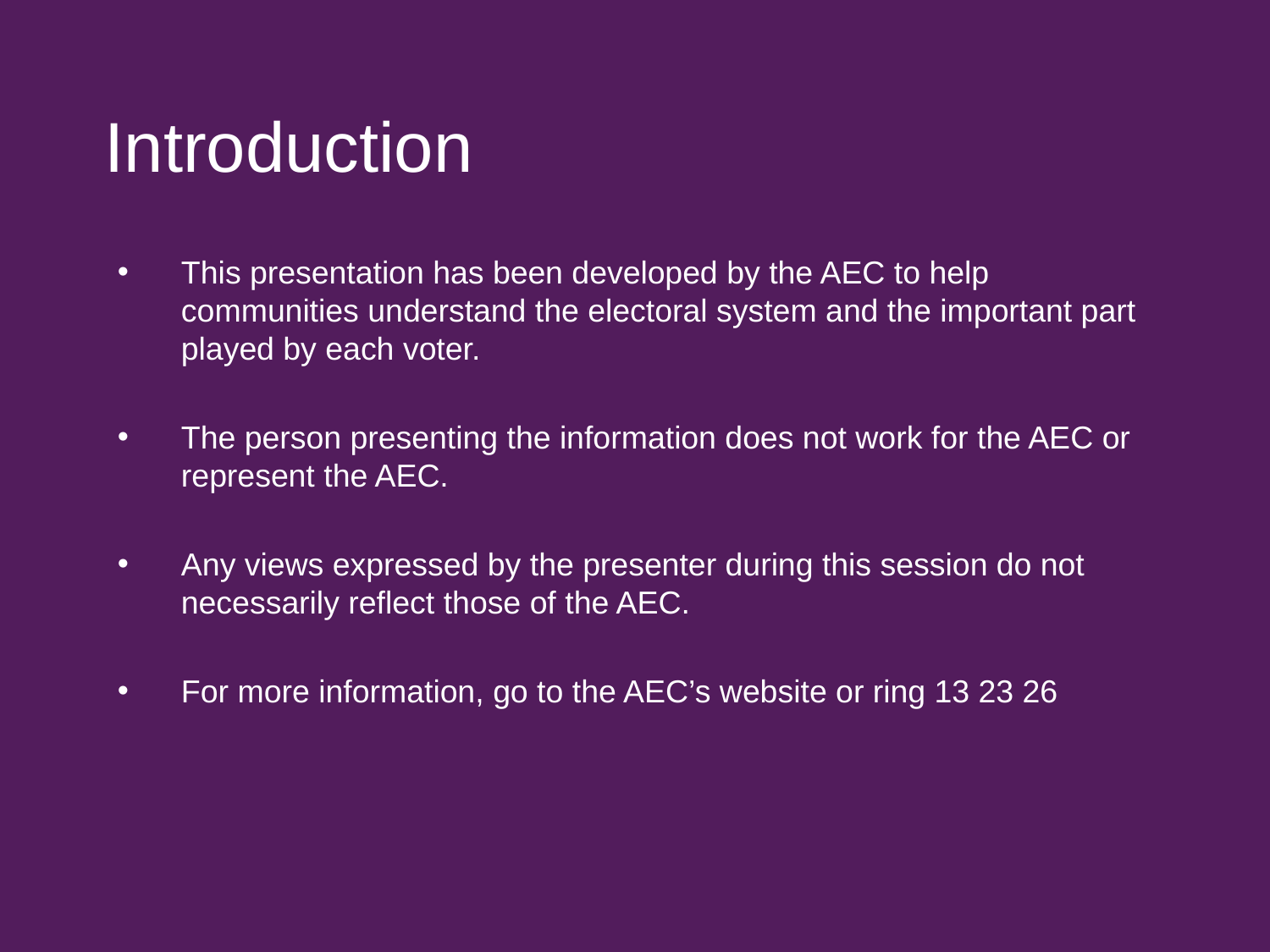

# Introduction
This presentation has been developed by the AEC to help communities understand the electoral system and the important part played by each voter.

The person presenting the information does not work for the AEC or represent the AEC.

Any views expressed by the presenter during this session do not necessarily reflect those of the AEC.

For more information, go to the AEC’s website or ring 13 23 26